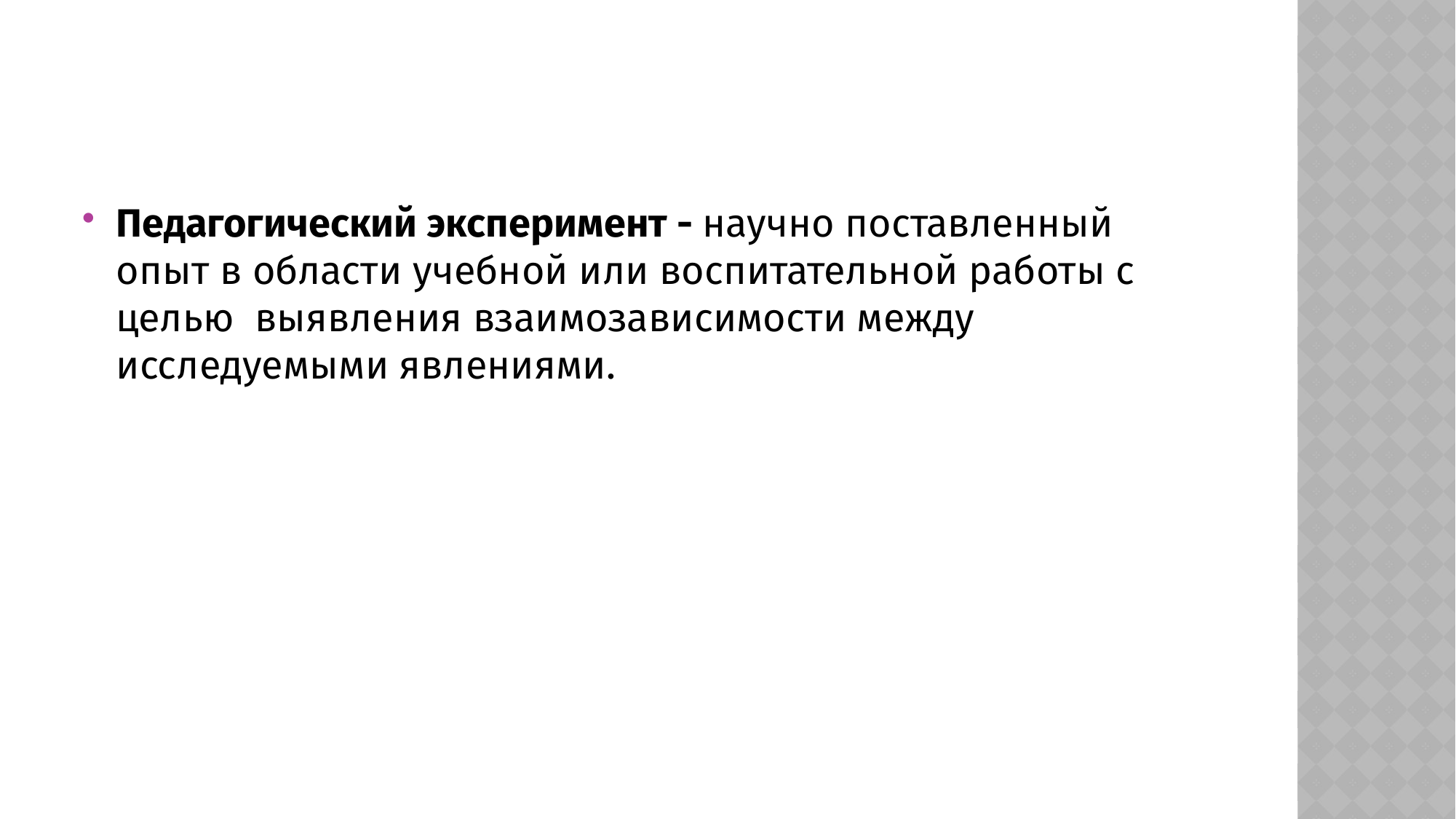

#
Педагогический эксперимент - научно поставленный  опыт в области учебной или воспитательной работы с целью  выявления взаимозависимости между исследуемыми явлениями.